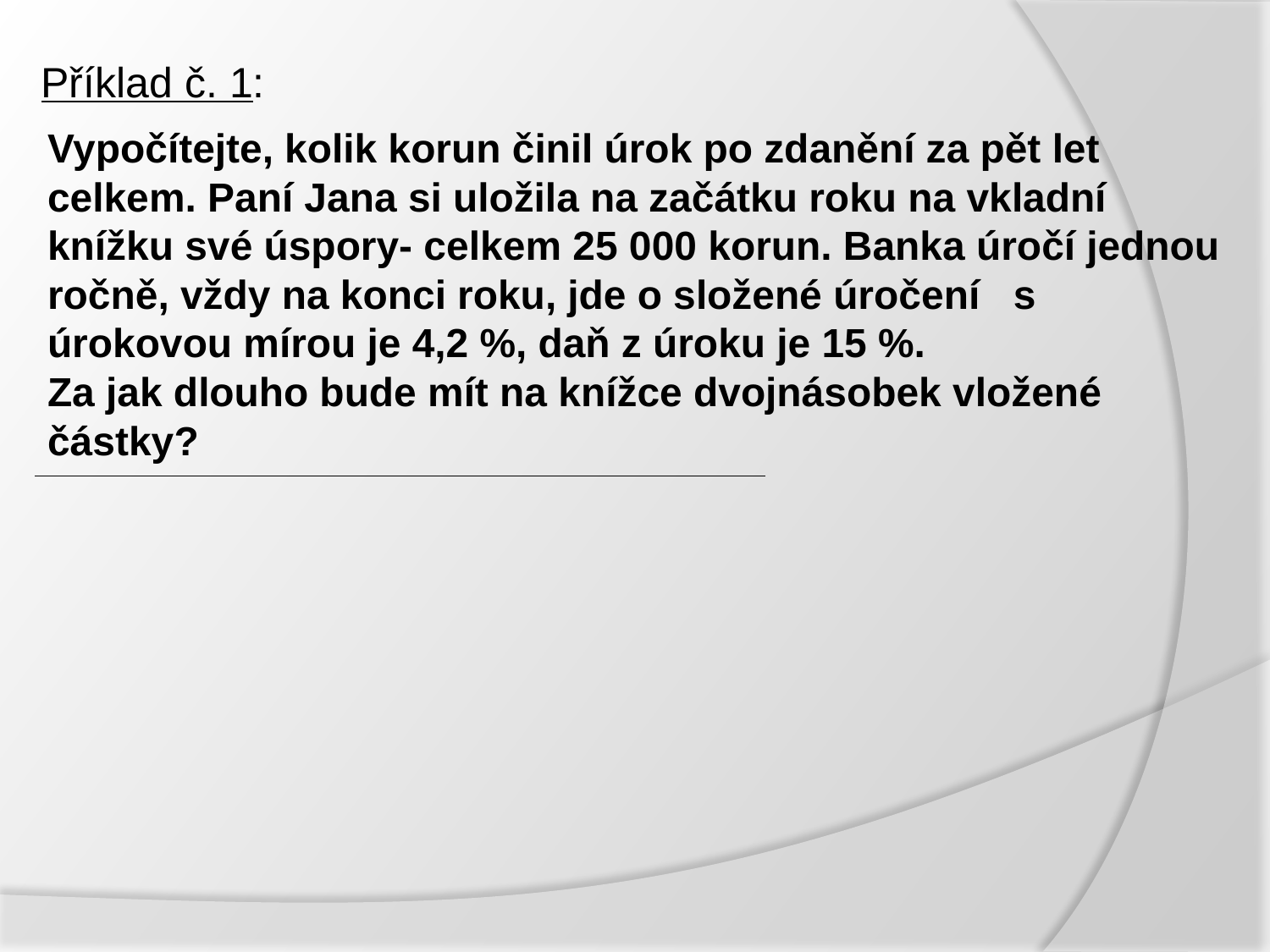

# Příklad č. 1:
Vypočítejte, kolik korun činil úrok po zdanění za pět let celkem. Paní Jana si uložila na začátku roku na vkladní
knížku své úspory- celkem 25 000 korun. Banka úročí jednou ročně, vždy na konci roku, jde o složené úročení   s úrokovou mírou je 4,2 %, daň z úroku je 15 %.
Za jak dlouho bude mít na knížce dvojnásobek vložené částky?